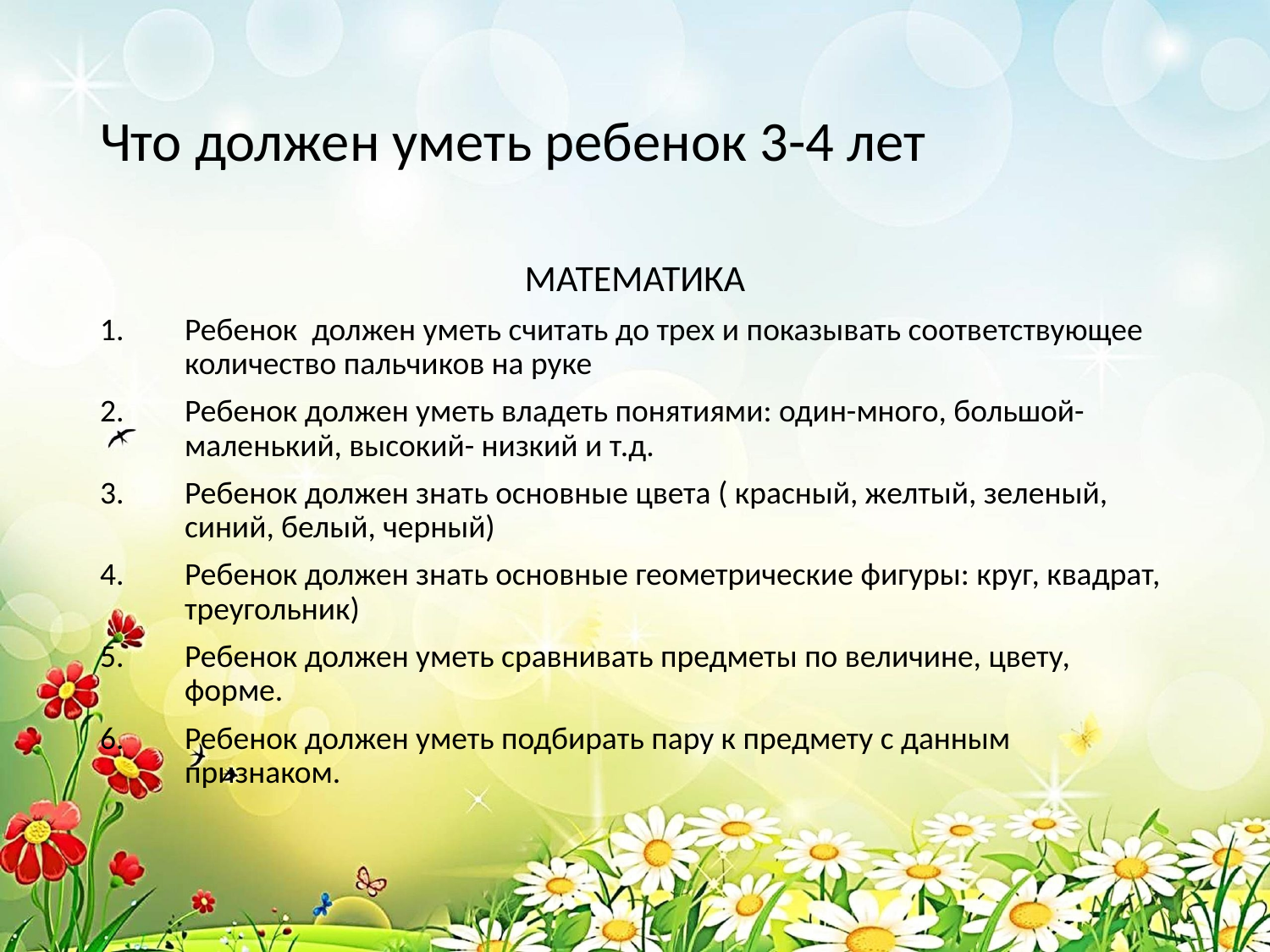

# Что должен уметь ребенок 3-4 лет
МАТЕМАТИКА
Ребенок  должен уметь считать до трех и показывать соответствующее количество пальчиков на руке
Ребенок должен уметь владеть понятиями: один-много, большой- маленький, высокий- низкий и т.д.
Ребенок должен знать основные цвета ( красный, желтый, зеленый, синий, белый, черный)
Ребенок должен знать основные геометрические фигуры: круг, квадрат, треугольник)
Ребенок должен уметь сравнивать предметы по величине, цвету, форме.
Ребенок должен уметь подбирать пару к предмету с данным признаком.